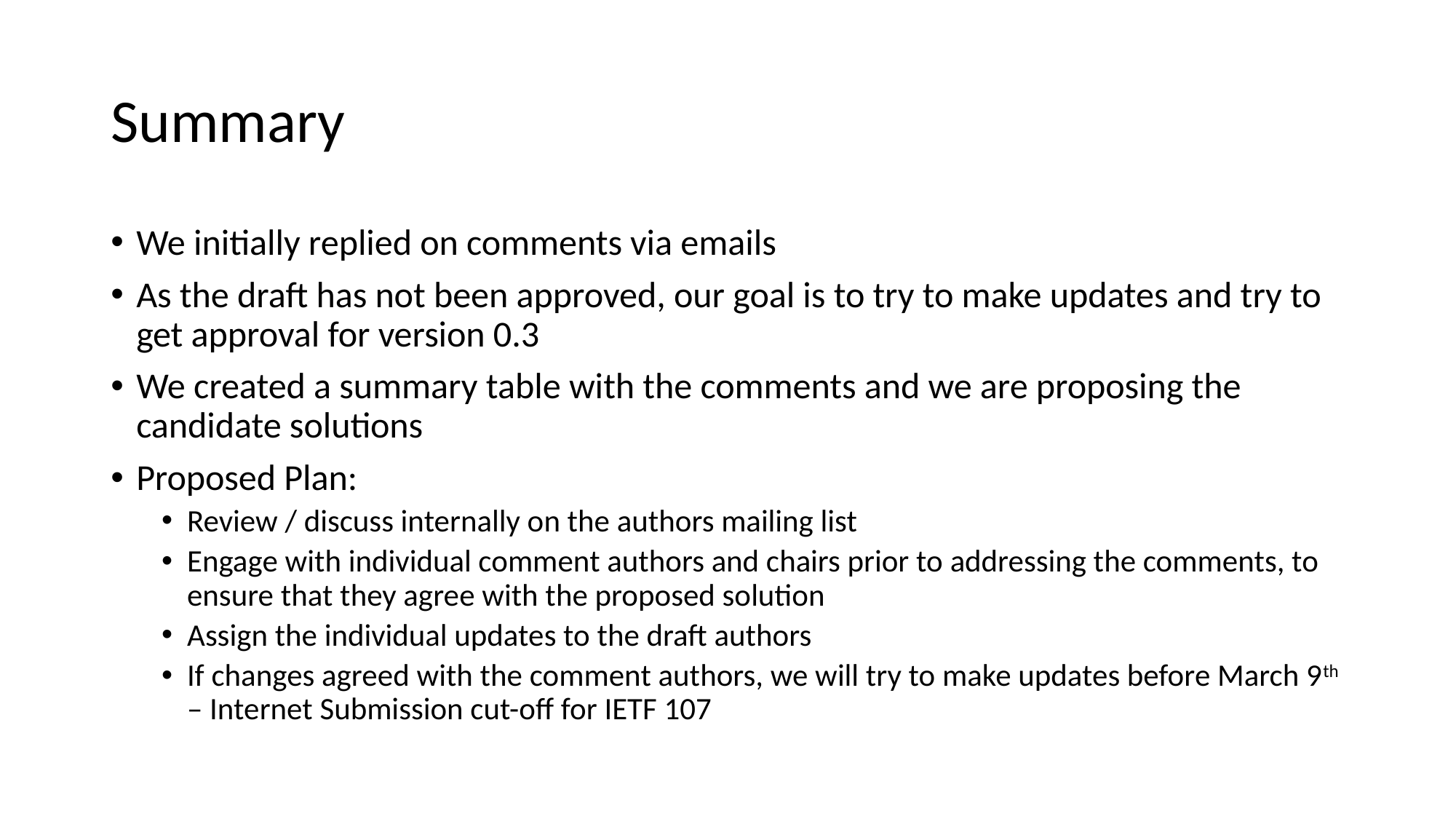

# Summary
We initially replied on comments via emails
As the draft has not been approved, our goal is to try to make updates and try to get approval for version 0.3
We created a summary table with the comments and we are proposing the candidate solutions
Proposed Plan:
Review / discuss internally on the authors mailing list
Engage with individual comment authors and chairs prior to addressing the comments, to ensure that they agree with the proposed solution
Assign the individual updates to the draft authors
If changes agreed with the comment authors, we will try to make updates before March 9th – Internet Submission cut-off for IETF 107